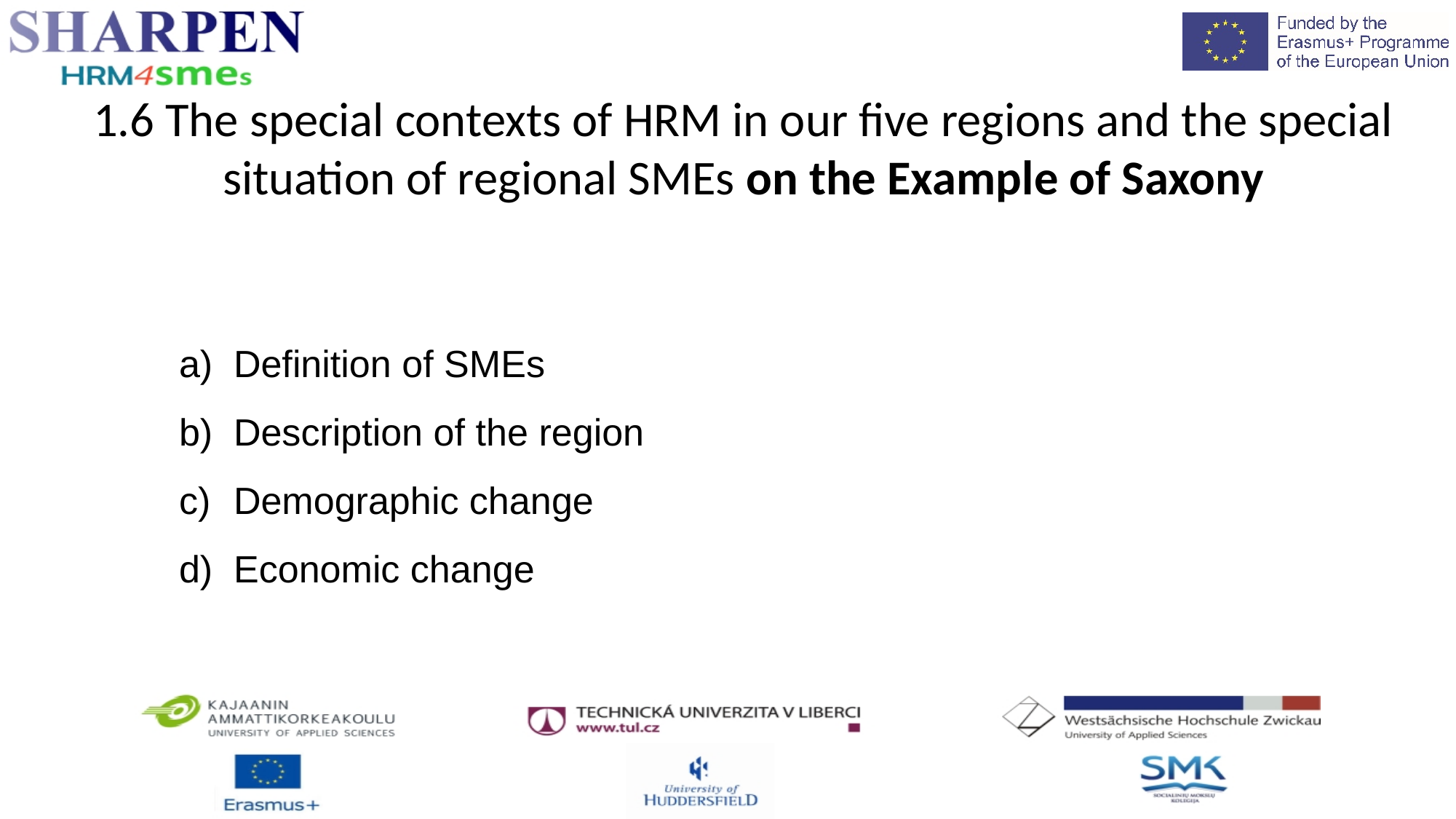

1.6 The special contexts of HRM in our five regions and the special situation of regional SMEs on the Example of Saxony

Definition of SMEs
Description of the region
Demographic change
Economic change